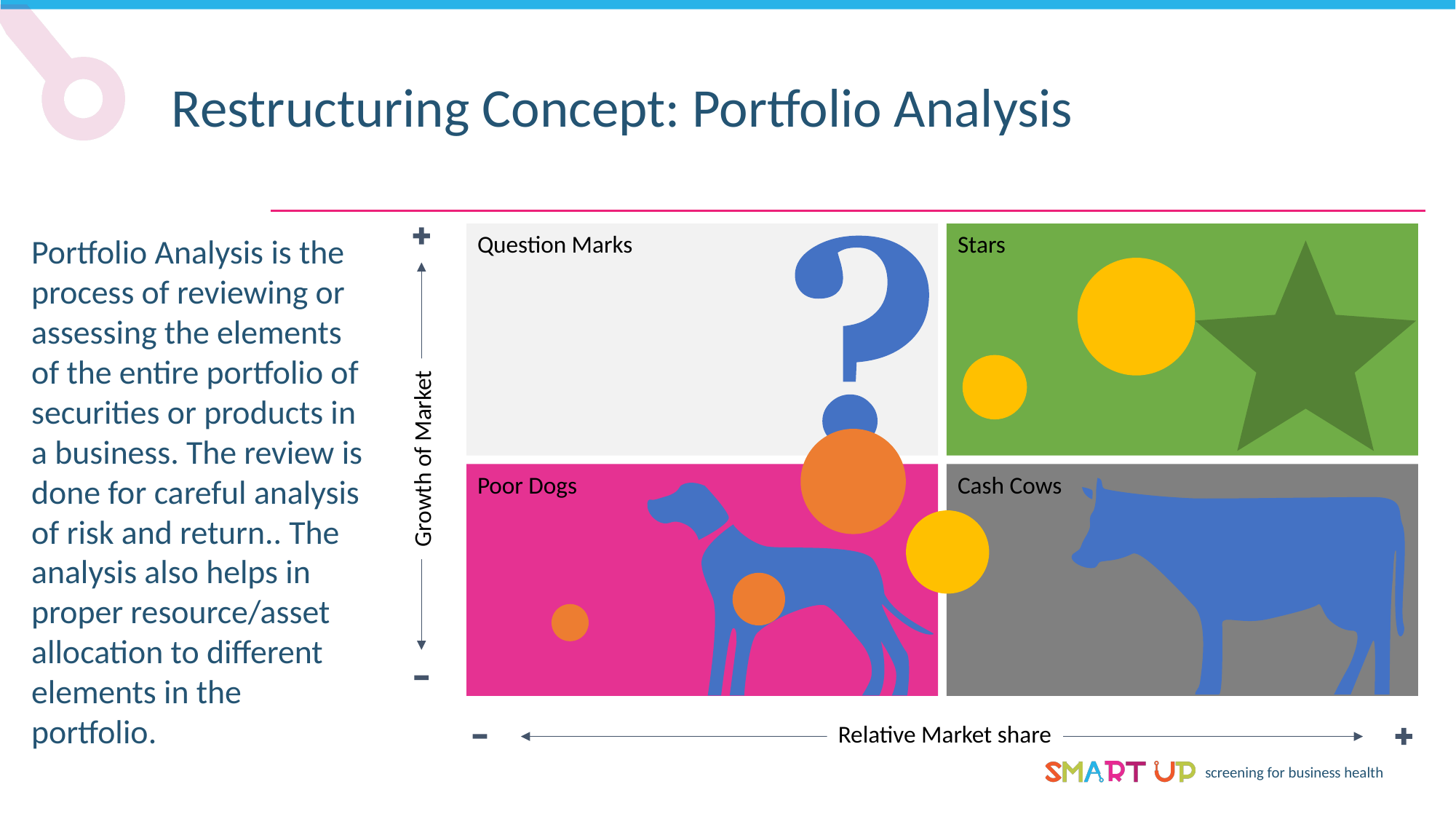

Restructuring Concept: Portfolio Analysis

### Chart

| Category |  |  |
|---|---|---|

Stars
Question Marks

Growth of Market
Poor Dogs
Cash Cows

Relative Market share

Portfolio Analysis is the process of reviewing or assessing the elements of the entire portfolio of securities or products in a business. The review is done for careful analysis of risk and return.. The analysis also helps in proper resource/asset allocation to different elements in the portfolio.